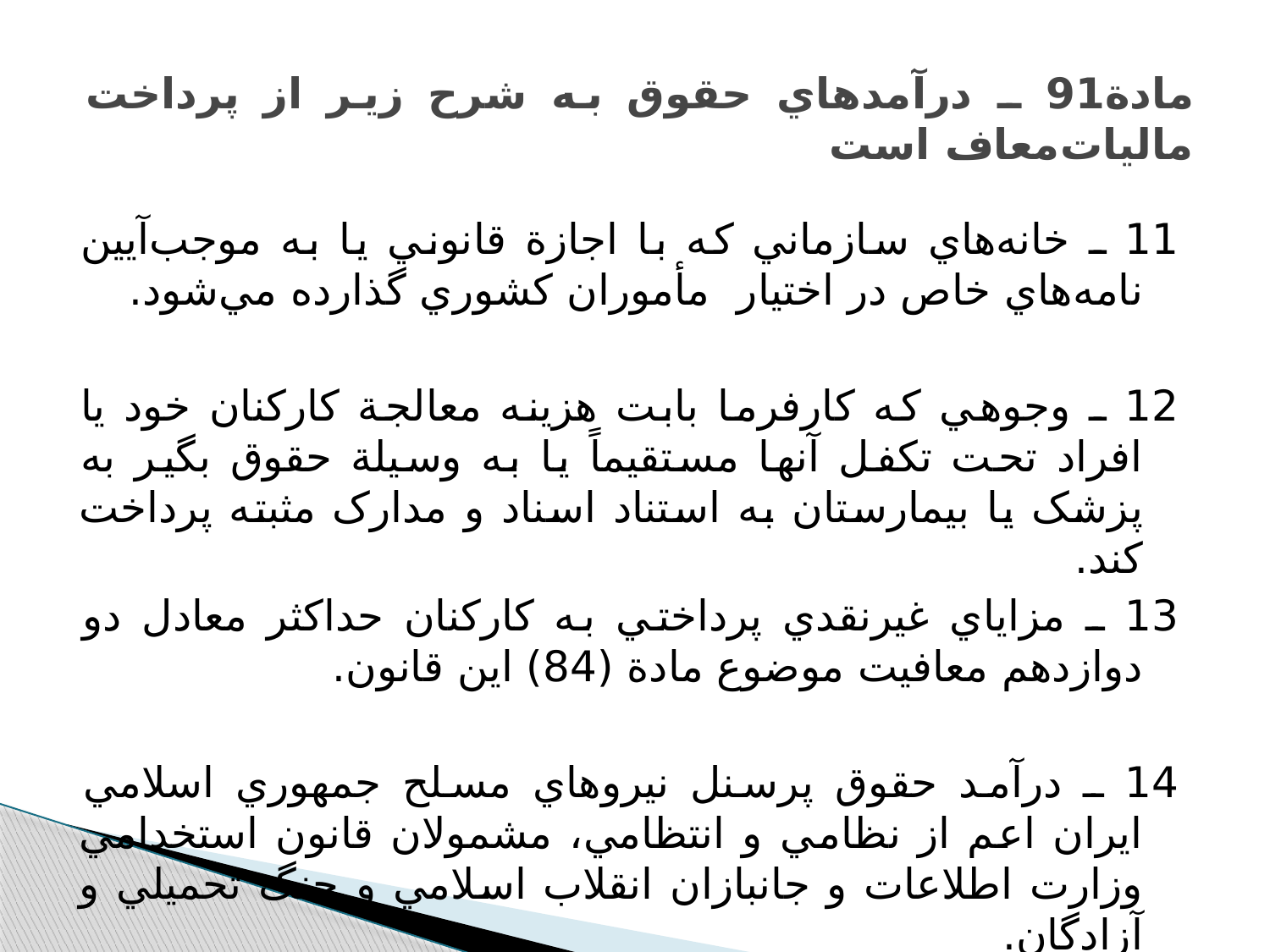

# مادة91 ـ درآمدهاي حقوق به شرح زير از پرداخت ماليات‌معاف است‌
11 ـ خانه‌هاي سازماني که با اجازة قانوني يا به موجب‌آيين نامه‌هاي خاص در اختيار  مأموران کشوري گذارده مي‌شود.

12 ـ وجوهي که کارفرما بابت هزينه معالجة کارکنان خود يا افراد تحت تکفل آنها مستقيماً يا به وسيلة حقوق بگير به پزشک يا بيمارستان به استناد اسناد و مدارک مثبته پرداخت کند.
13 ـ مزاياي غيرنقدي پرداختي به کارکنان حداکثر معادل دو دوازدهم معافيت موضوع مادة (84) اين قانون‌.

14 ـ درآمد حقوق پرسنل نيروهاي مسلح جمهوري اسلامي ‌ايران اعم از نظامي و انتظامي‌، مشمولان قانون استخدامي وزارت ‌اطلاعات و جانبازان انقلاب اسلامي و جنگ تحميلي و آزادگان‌.